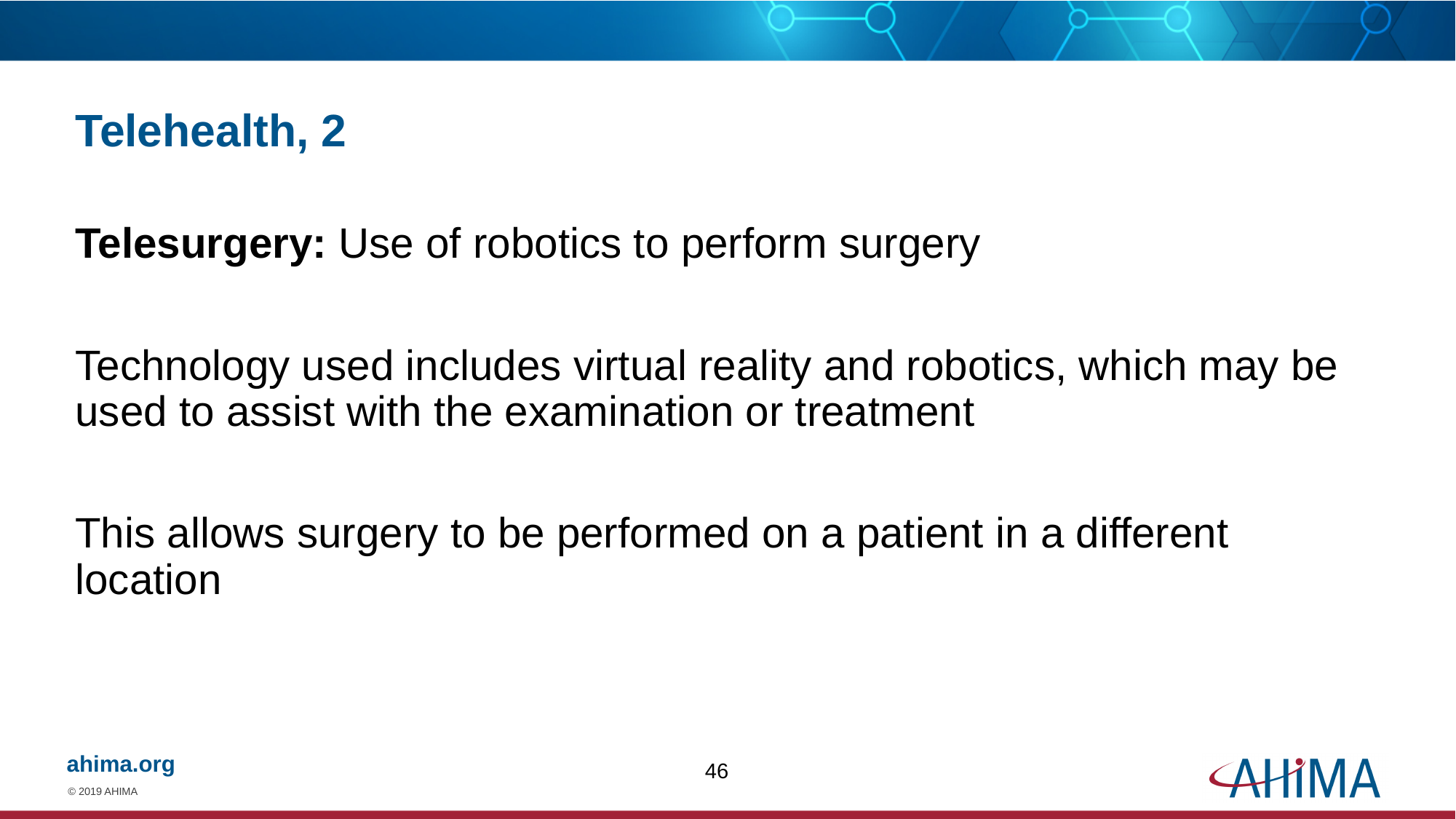

# Telehealth, 2
Telesurgery: Use of robotics to perform surgery

Technology used includes virtual reality and robotics, which may be used to assist with the examination or treatment

This allows surgery to be performed on a patient in a different location